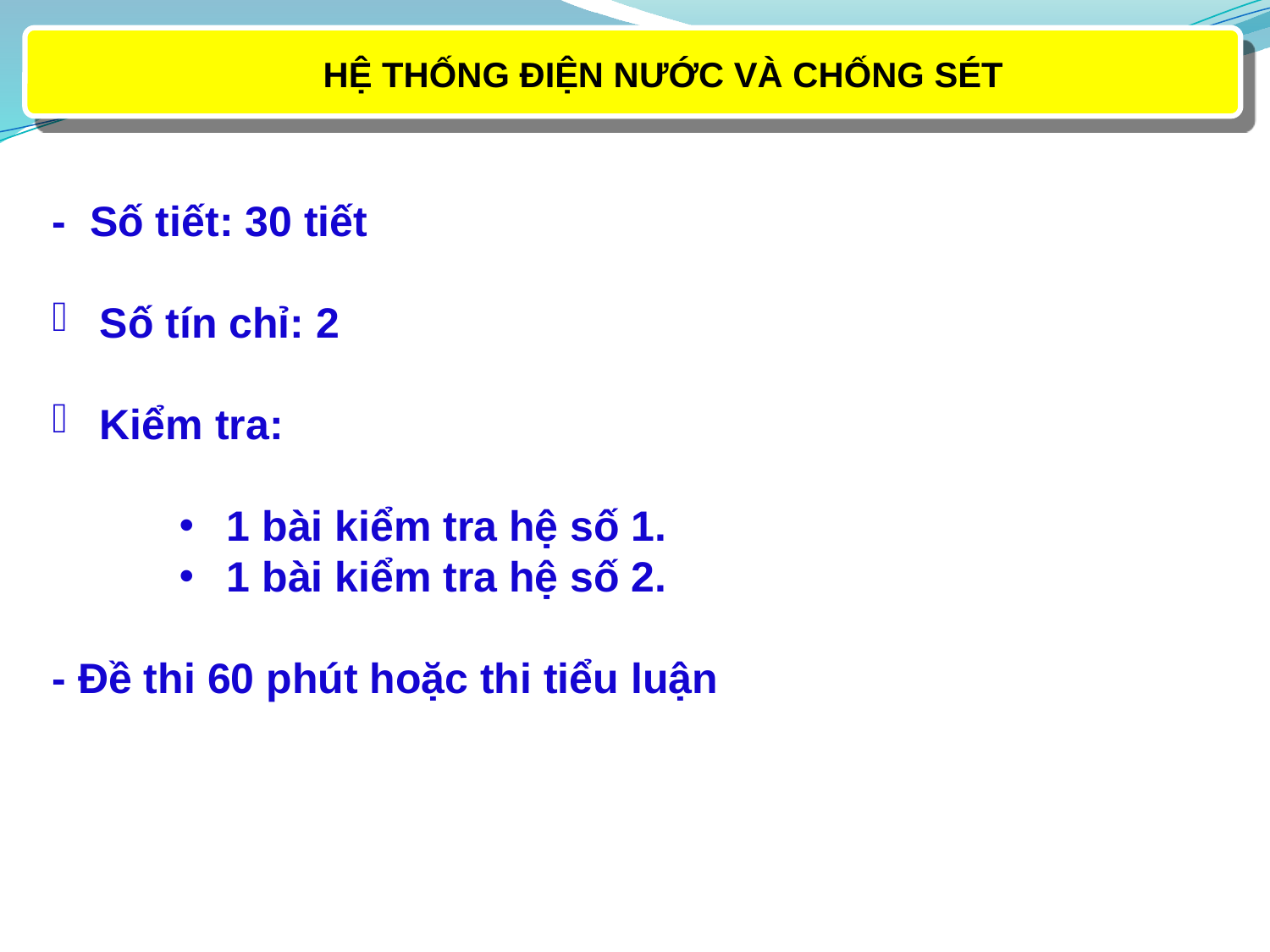

HỆ THỐNG ĐIỆN NƯỚC VÀ CHỐNG SÉT

-  Số tiết: 30 tiết

Số tín chỉ: 2

Kiểm tra:

1 bài kiểm tra hệ số 1.
1 bài kiểm tra hệ số 2.

- Đề thi 60 phút hoặc thi tiểu luận